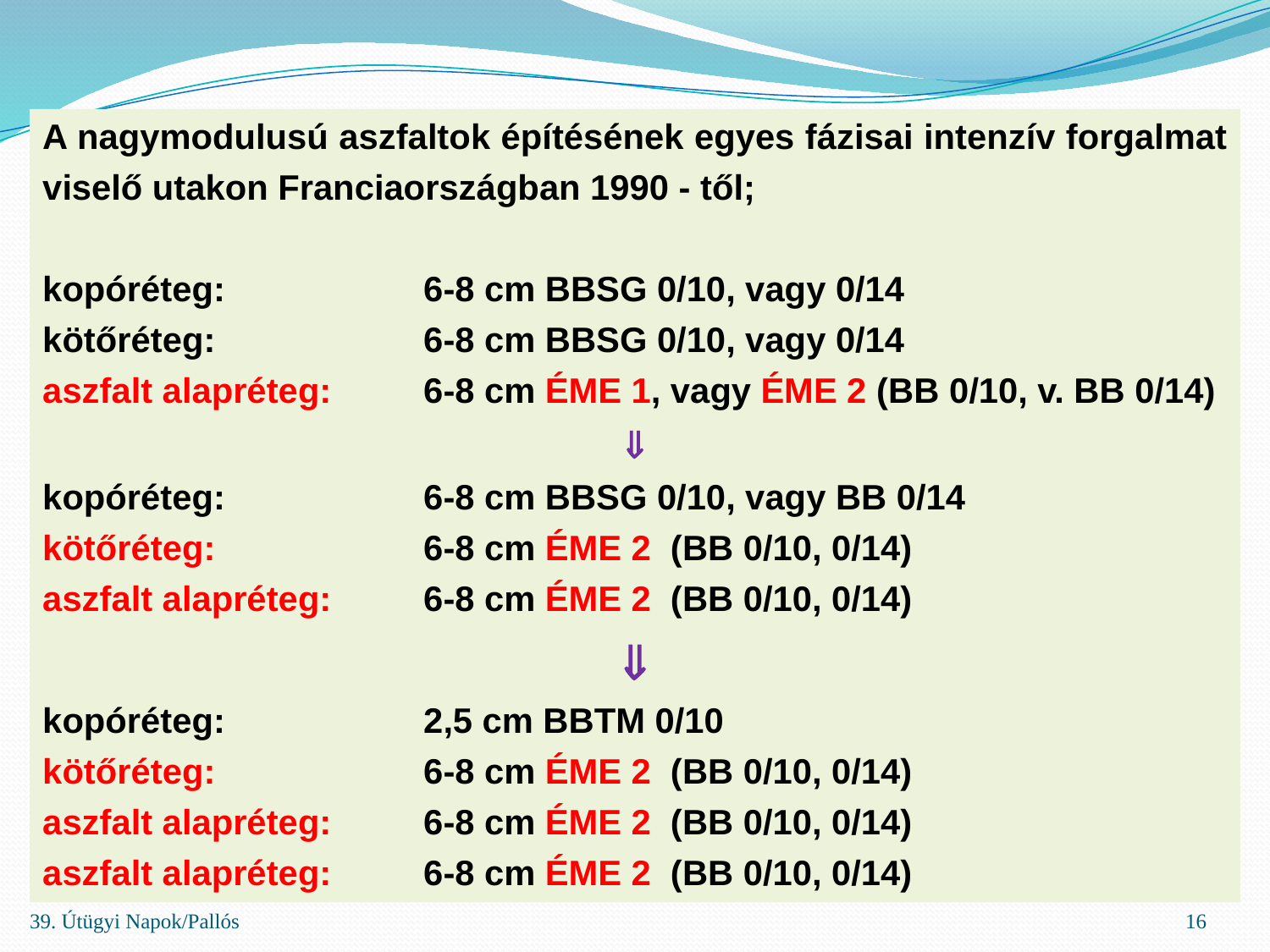

A nagymodulusú aszfaltok építésének egyes fázisai intenzív forgalmat viselő utakon Franciaországban 1990 - től;

kopóréteg: 		6-8 cm BBSG 0/10, vagy 0/14
kötőréteg:		6-8 cm BBSG 0/10, vagy 0/14
aszfalt alapréteg: 	6-8 cm ÉME 1, vagy ÉME 2 (BB 0/10, v. BB 0/14)
⇓
kopóréteg:		6-8 cm BBSG 0/10, vagy BB 0/14
kötőréteg: 		6-8 cm ÉME 2  (BB 0/10, 0/14)
aszfalt alapréteg:	6-8 cm ÉME 2  (BB 0/10, 0/14)
⇓
kopóréteg:		2,5 cm BBTM 0/10
kötőréteg: 		6-8 cm ÉME 2  (BB 0/10, 0/14)
aszfalt alapréteg:	6-8 cm ÉME 2  (BB 0/10, 0/14)
aszfalt alapréteg:	6-8 cm ÉME 2  (BB 0/10, 0/14)

39. Útügyi Napok/Pallós
16